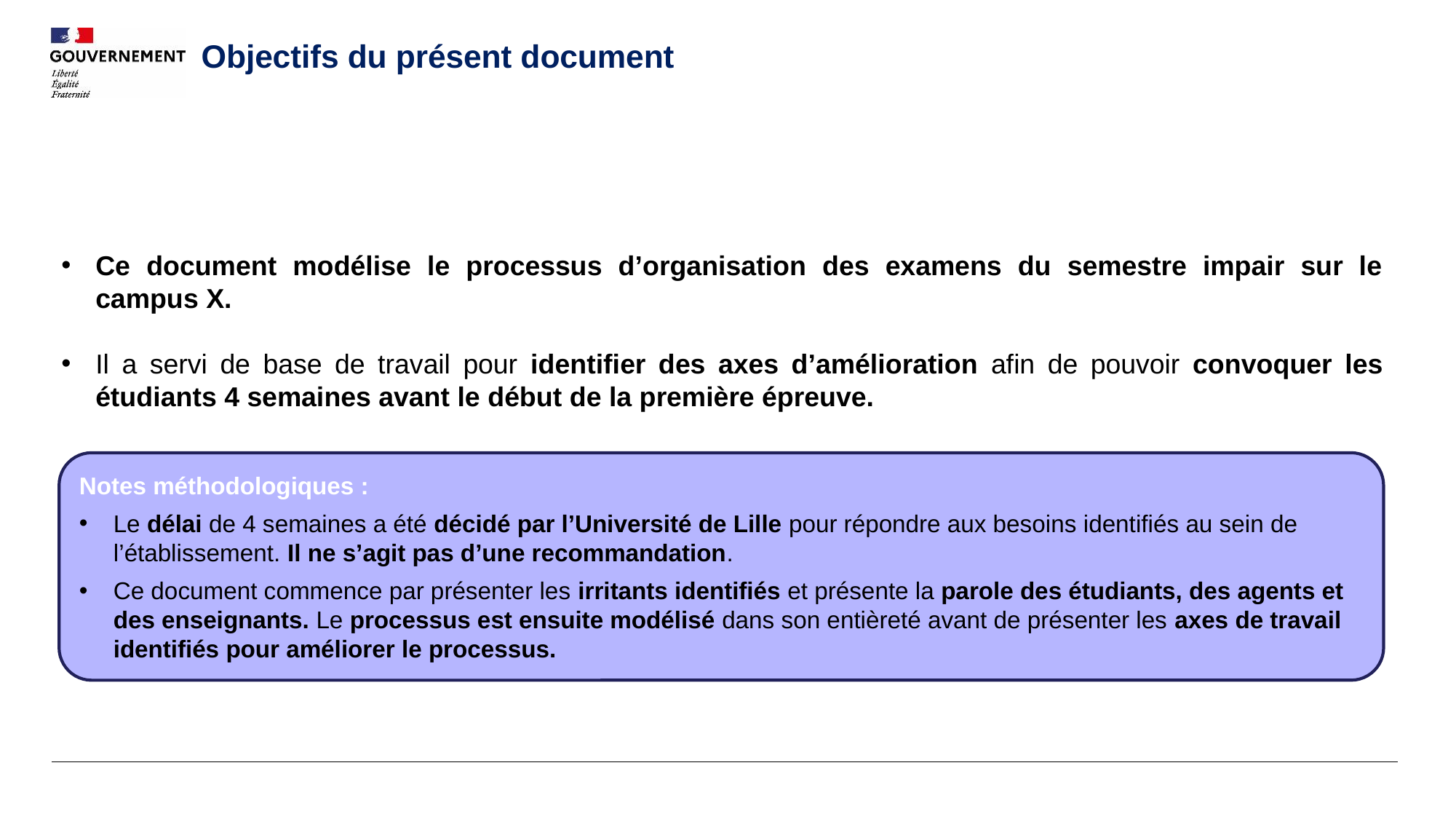

Objectifs du présent document
Ce document modélise le processus d’organisation des examens du semestre impair sur le campus X.

Il a servi de base de travail pour identifier des axes d’amélioration afin de pouvoir convoquer les étudiants 4 semaines avant le début de la première épreuve.

Notes méthodologiques :
Le délai de 4 semaines a été décidé par l’Université de Lille pour répondre aux besoins identifiés au sein de l’établissement. Il ne s’agit pas d’une recommandation.
Ce document commence par présenter les irritants identifiés et présente la parole des étudiants, des agents et des enseignants. Le processus est ensuite modélisé dans son entièreté avant de présenter les axes de travail identifiés pour améliorer le processus.